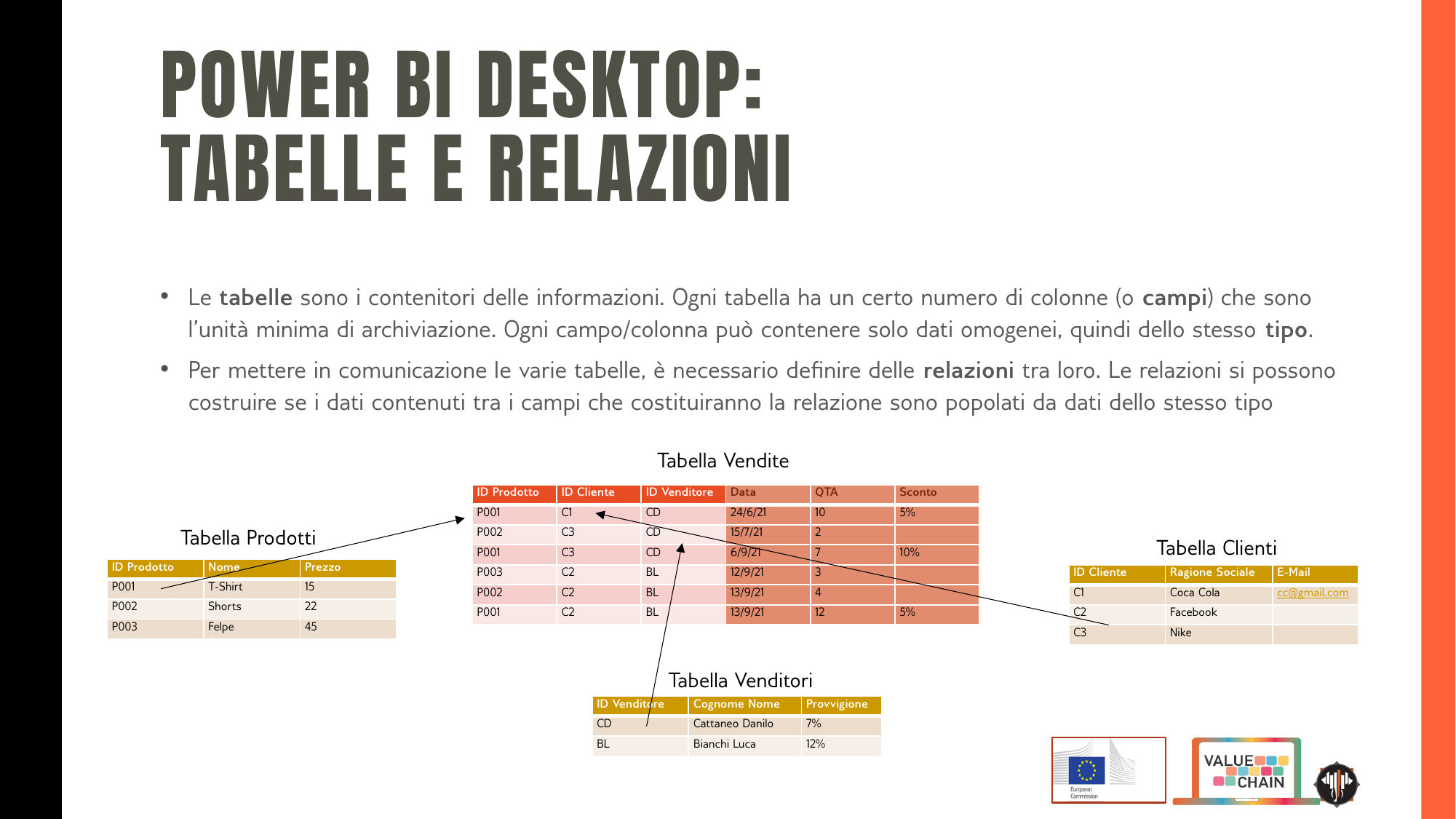

# POWER BI DESKTOP: TABELLE E RELAZIONI
Le tabelle sono i contenitori delle informazioni. Ogni tabella ha un certo numero di colonne (o campi) che sono l’unità minima di archiviazione. Ogni campo/colonna può contenere solo dati omogenei, quindi dello stesso tipo.
Per mettere in comunicazione le varie tabelle, è necessario definire delle relazioni tra loro. Le relazioni si possono costruire se i dati contenuti tra i campi che costituiranno la relazione sono popolati da dati dello stesso tipo
Tabella Vendite
| ID Prodotto | ID Cliente | ID Venditore | Data | QTA | Sconto |
| --- | --- | --- | --- | --- | --- |
| P001 | C1 | CD | 24/6/21 | 10 | 5% |
| P002 | C3 | CD | 15/7/21 | 2 |  |
| P001 | C3 | CD | 6/9/21 | 7 | 10% |
| P003 | C2 | BL | 12/9/21 | 3 |  |
| P002 | C2 | BL | 13/9/21 | 4 |  |
| P001 | C2 | BL | 13/9/21 | 12 | 5% |
Tabella Prodotti
Tabella Clienti
| ID Prodotto | Nome | Prezzo |
| --- | --- | --- |
| P001 | T-Shirt | 15 |
| P002 | Shorts | 22 |
| P003 | Felpe | 45 |
| ID Cliente | Ragione Sociale | E-Mail |
| --- | --- | --- |
| C1 | Coca Cola | cc@gmail.com |
| C2 | Facebook |  |
| C3 | Nike |  |
Tabella Venditori
| ID Venditore | Cognome Nome | Provvigione |
| --- | --- | --- |
| CD | Cattaneo Danilo | 7% |
| BL | Bianchi Luca | 12% |